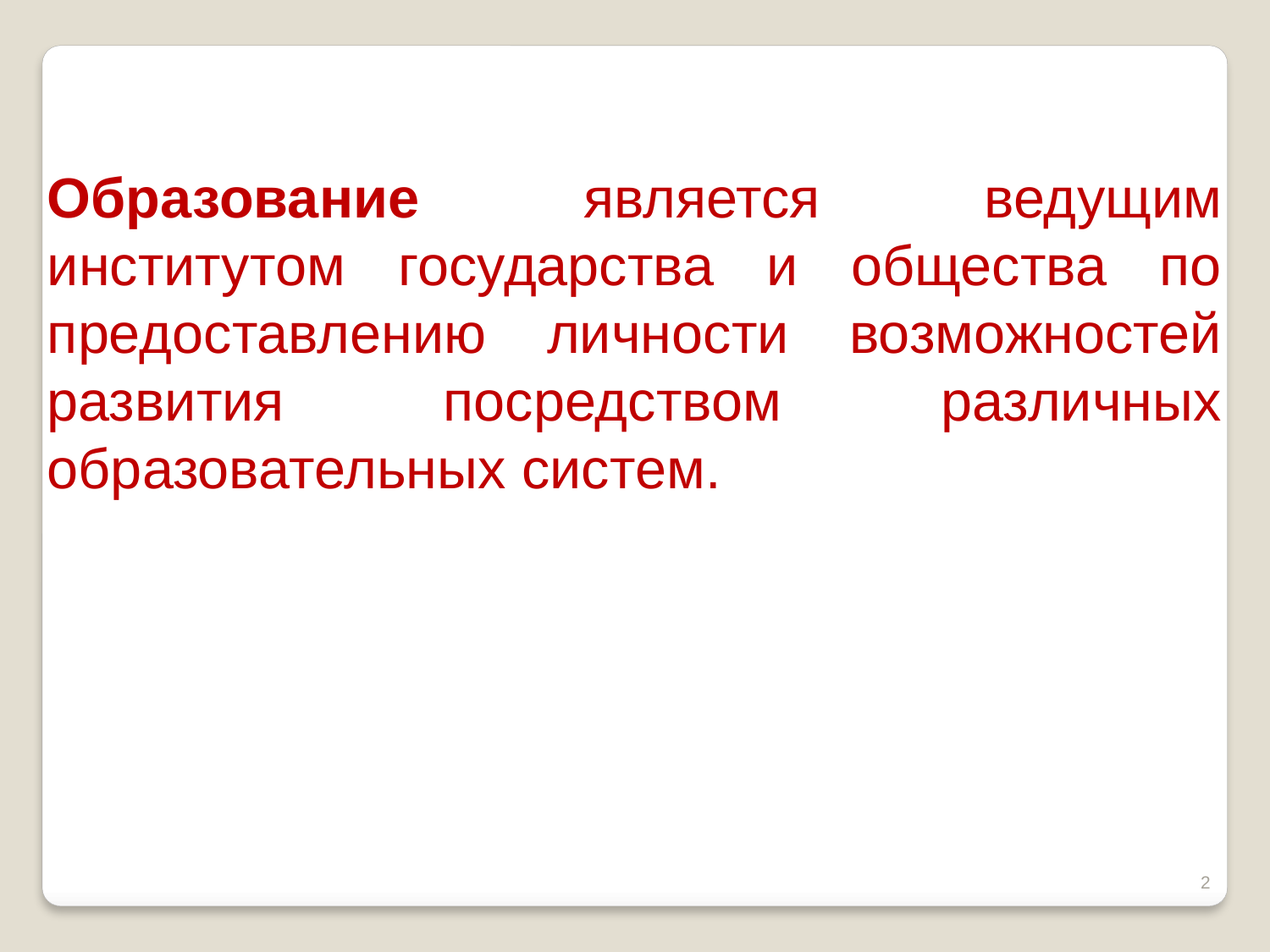

Образование является ведущим институтом государства и общества по предоставлению личности возможностей развития посредством различных образовательных систем.
2